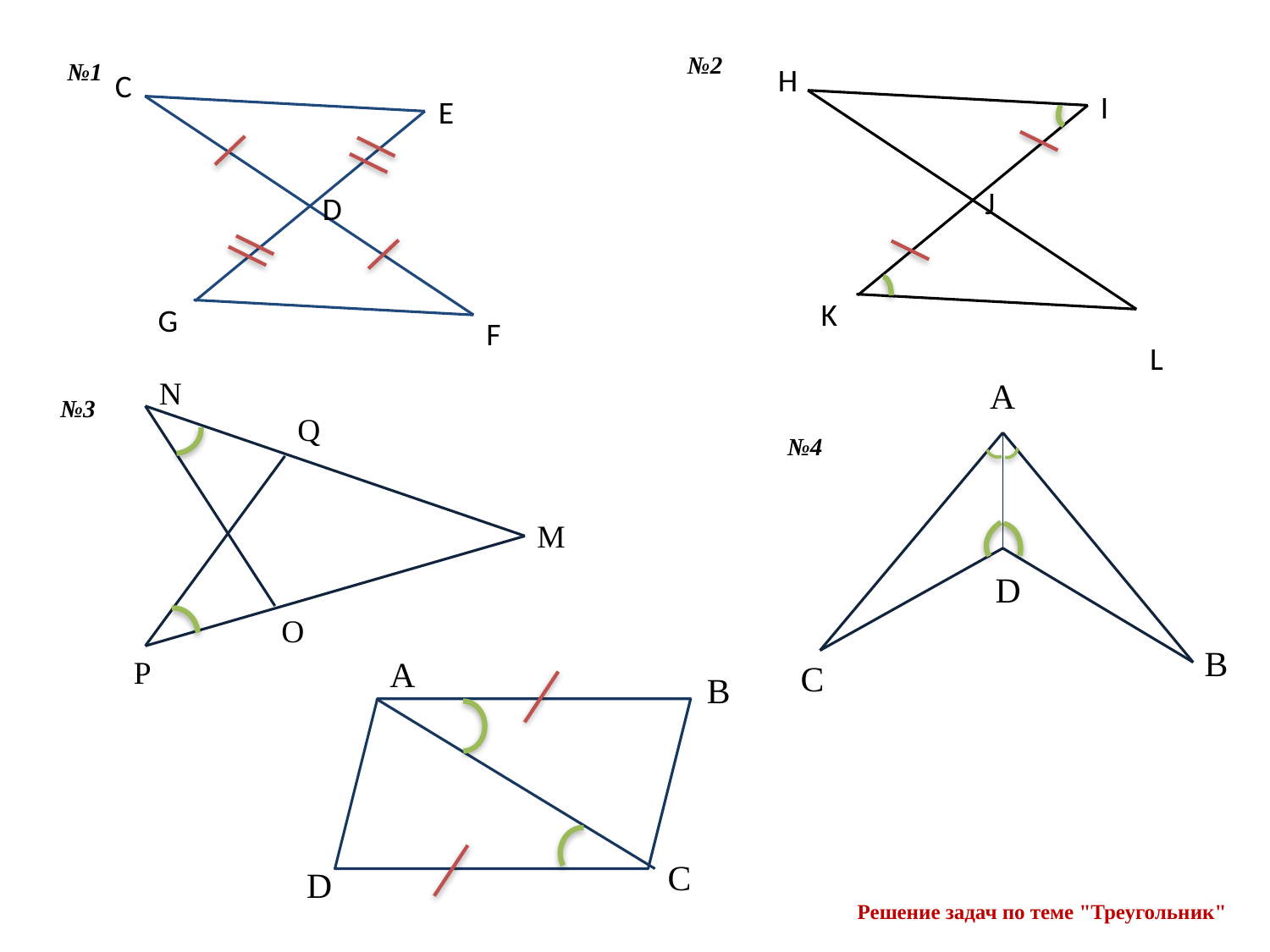

№2
№1
H
I

J

K
C
E
D
G
F
L
N
№3

Q
M
O

P
A
№4

D
B
A
B

C
D
C
Решение задач по теме "Треугольник"